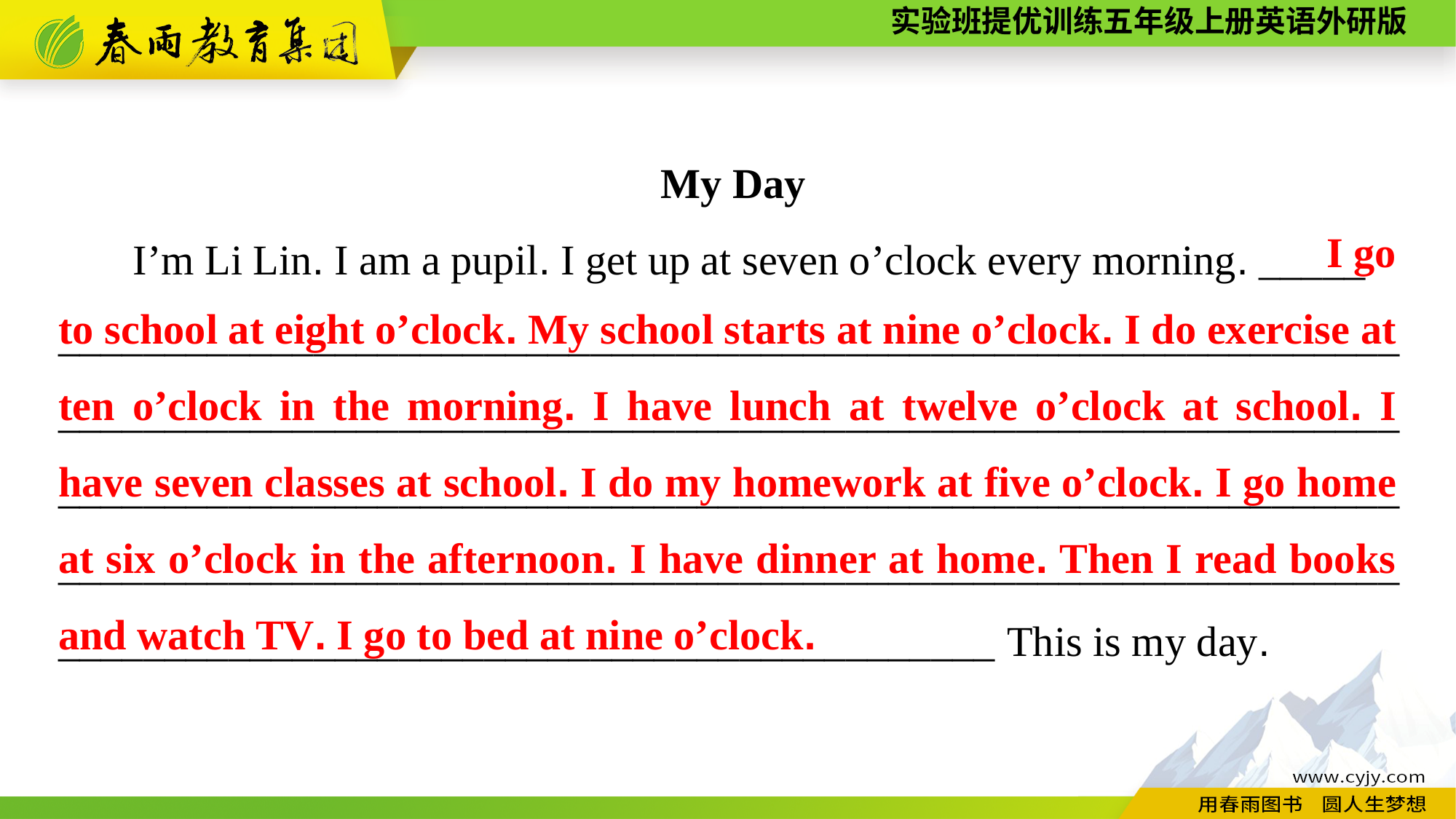

My Day
I’m Li Lin. I am a pupil. I get up at seven o’clock every morning. _____
_______________________________________________________________
_______________________________________________________________
_______________________________________________________________
_______________________________________________________________
____________________________________________ This is my day.
                                                                                                              I go to school at eight o’clock. My school starts at nine o’clock. I do exercise at ten o’clock in the morning. I have lunch at twelve o’clock at school. I have seven classes at school. I do my homework at five o’clock. I go home at six o’clock in the afternoon. I have dinner at home. Then I read books and watch TV. I go to bed at nine o’clock.